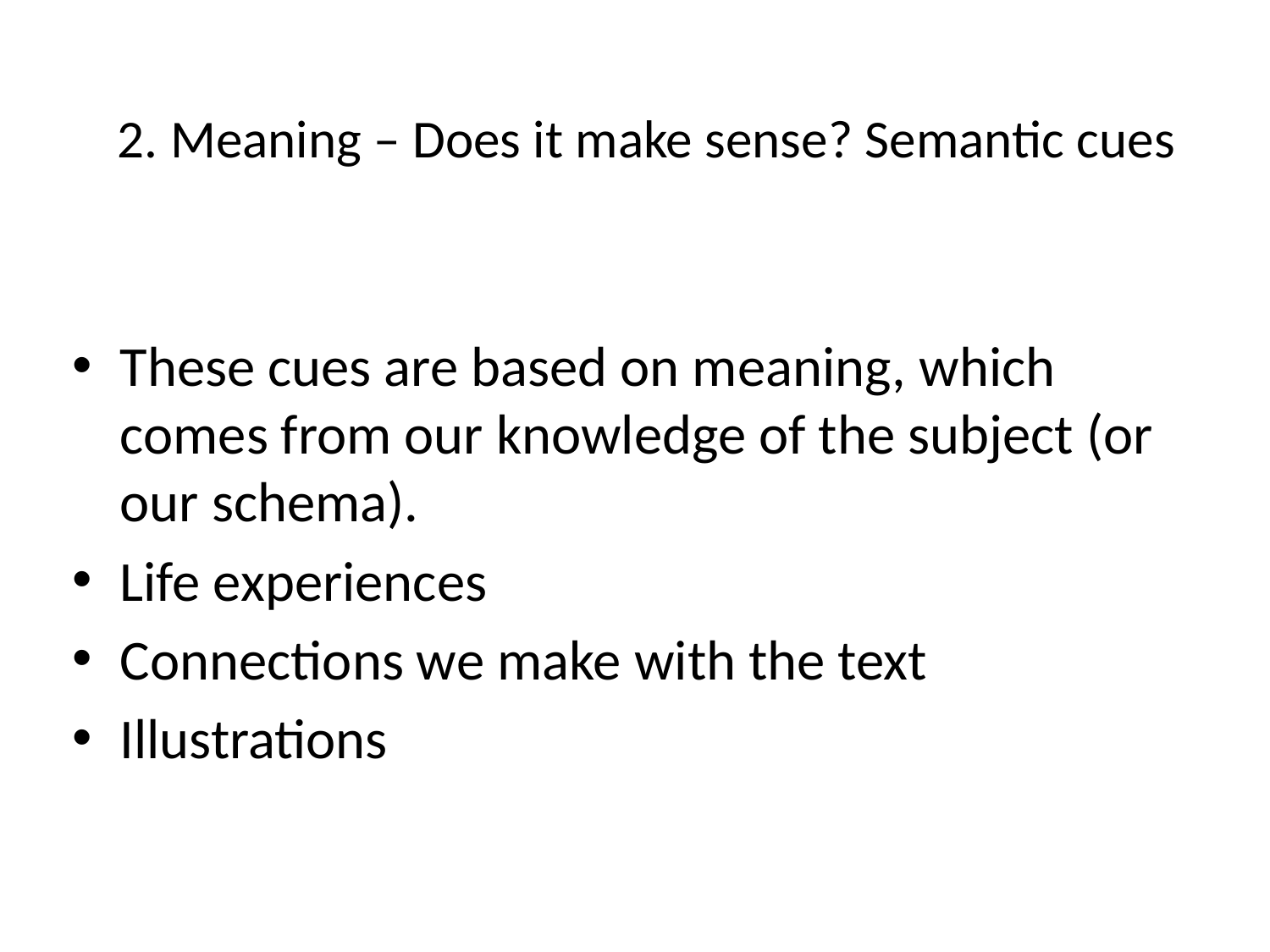

# 2. Meaning – Does it make sense? Semantic cues
These cues are based on meaning, which comes from our knowledge of the subject (or our schema).
Life experiences
Connections we make with the text
Illustrations